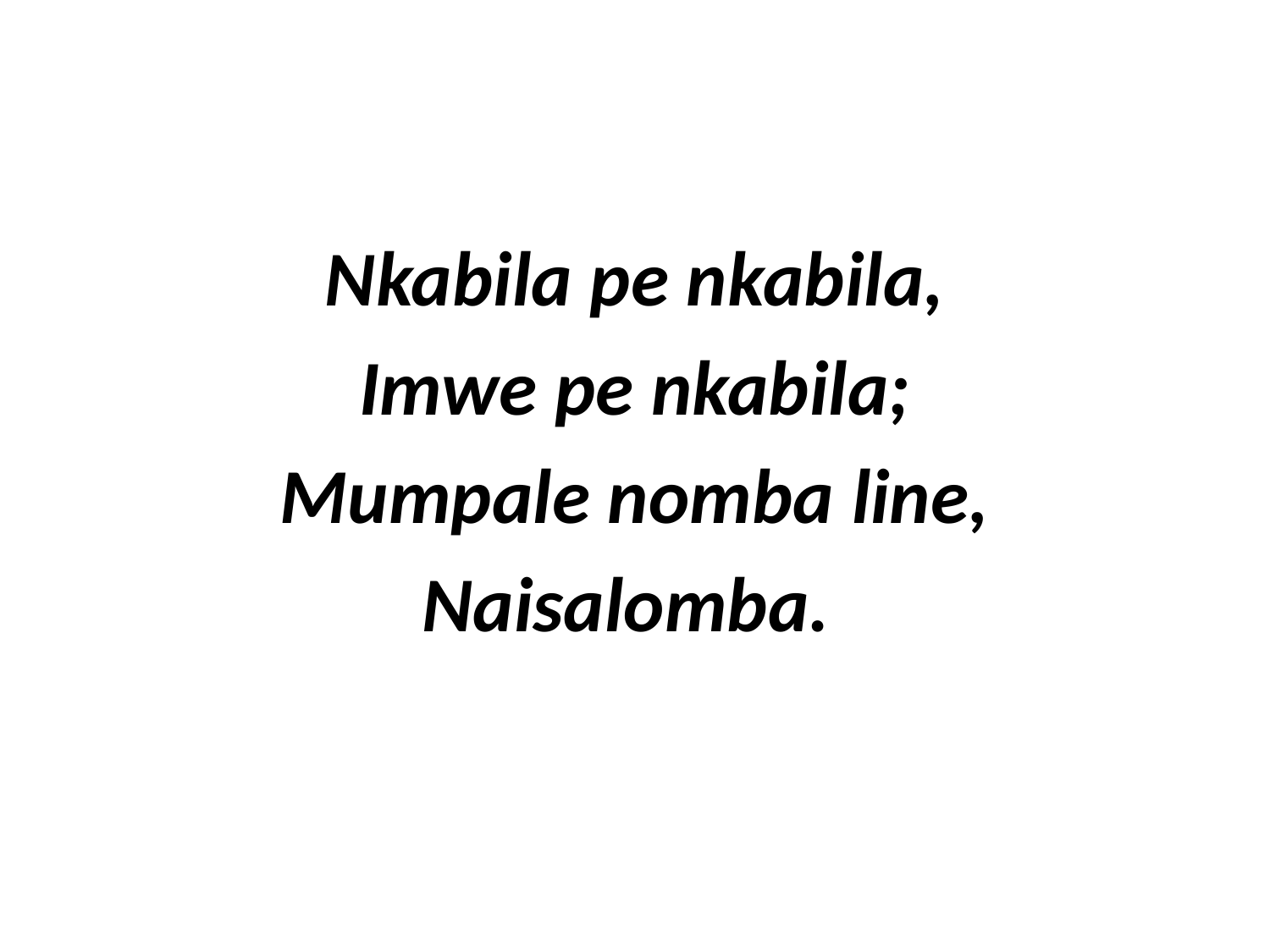

Nkabila pe nkabila,
Imwe pe nkabila;
Mumpale nomba line,
Naisalomba.